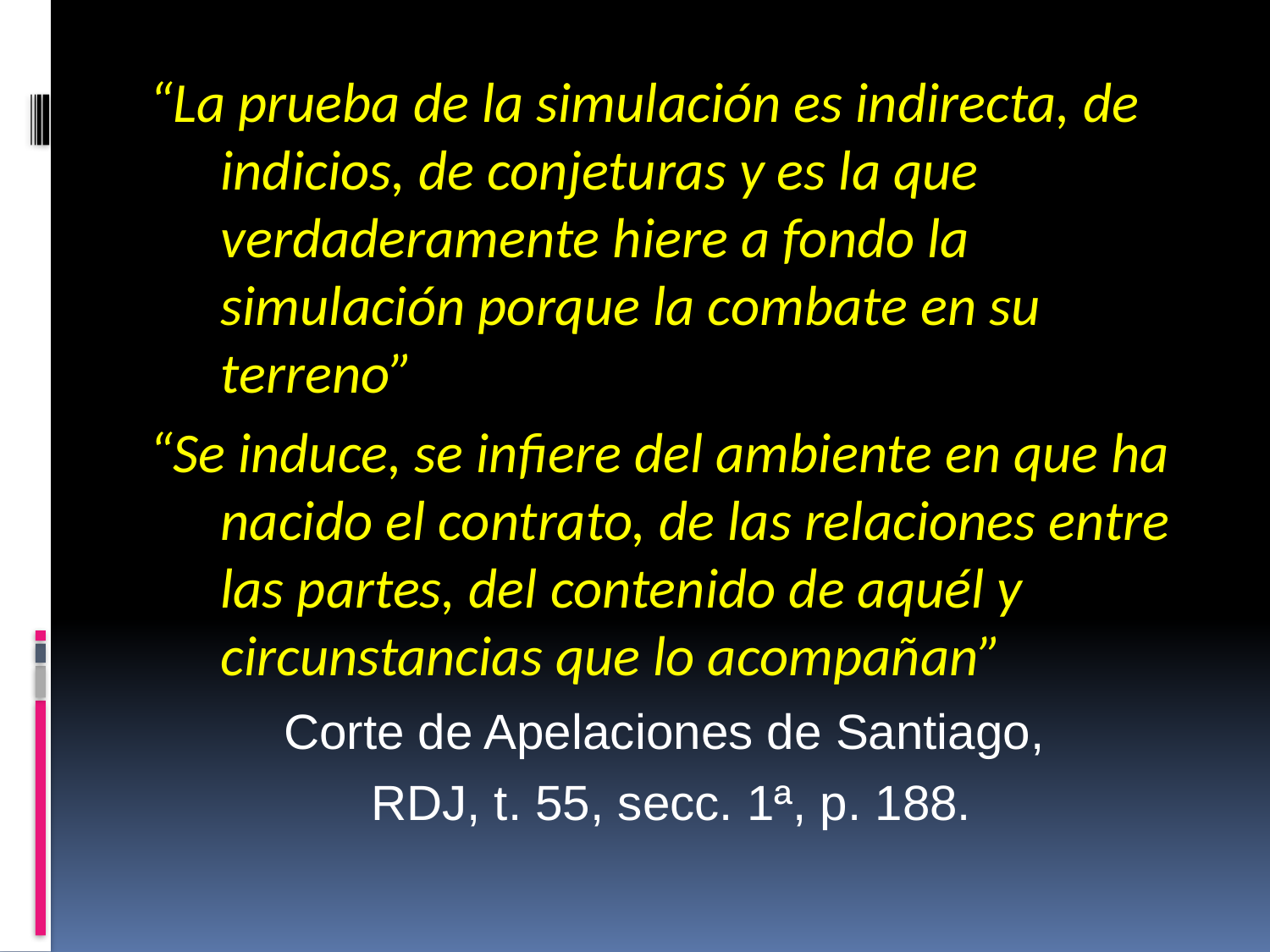

#
“La prueba de la simulación es indirecta, de indicios, de conjeturas y es la que verdaderamente hiere a fondo la simulación porque la combate en su terreno”
“Se induce, se infiere del ambiente en que ha nacido el contrato, de las relaciones entre las partes, del contenido de aquél y circunstancias que lo acompañan”
Corte de Apelaciones de Santiago,
RDJ, t. 55, secc. 1ª, p. 188.